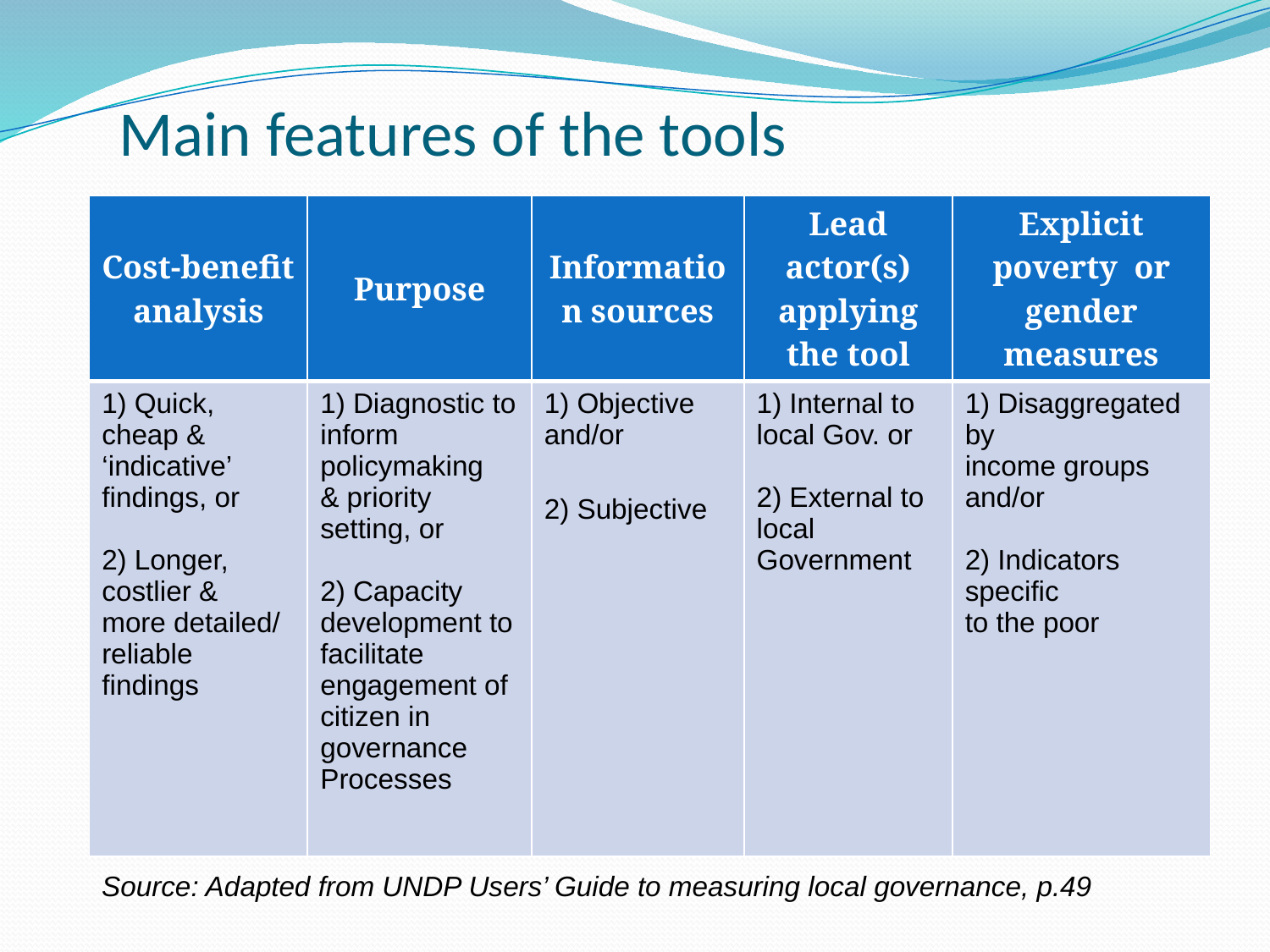

# Main features of the tools
| Cost-benefit analysis | Purpose | Information sources | Lead actor(s) applying the tool | Explicit poverty or gender measures |
| --- | --- | --- | --- | --- |
| 1) Quick, cheap & ‘indicative’ findings, or 2) Longer, costlier & more detailed/ reliable findings | 1) Diagnostic to inform policymaking & priority setting, or 2) Capacity development to facilitate engagement of citizen in governance Processes | 1) Objective and/or 2) Subjective | 1) Internal to local Gov. or 2) External to local Government | 1) Disaggregated by income groups and/or 2) Indicators specific to the poor |
Source: Adapted from UNDP Users’ Guide to measuring local governance, p.49